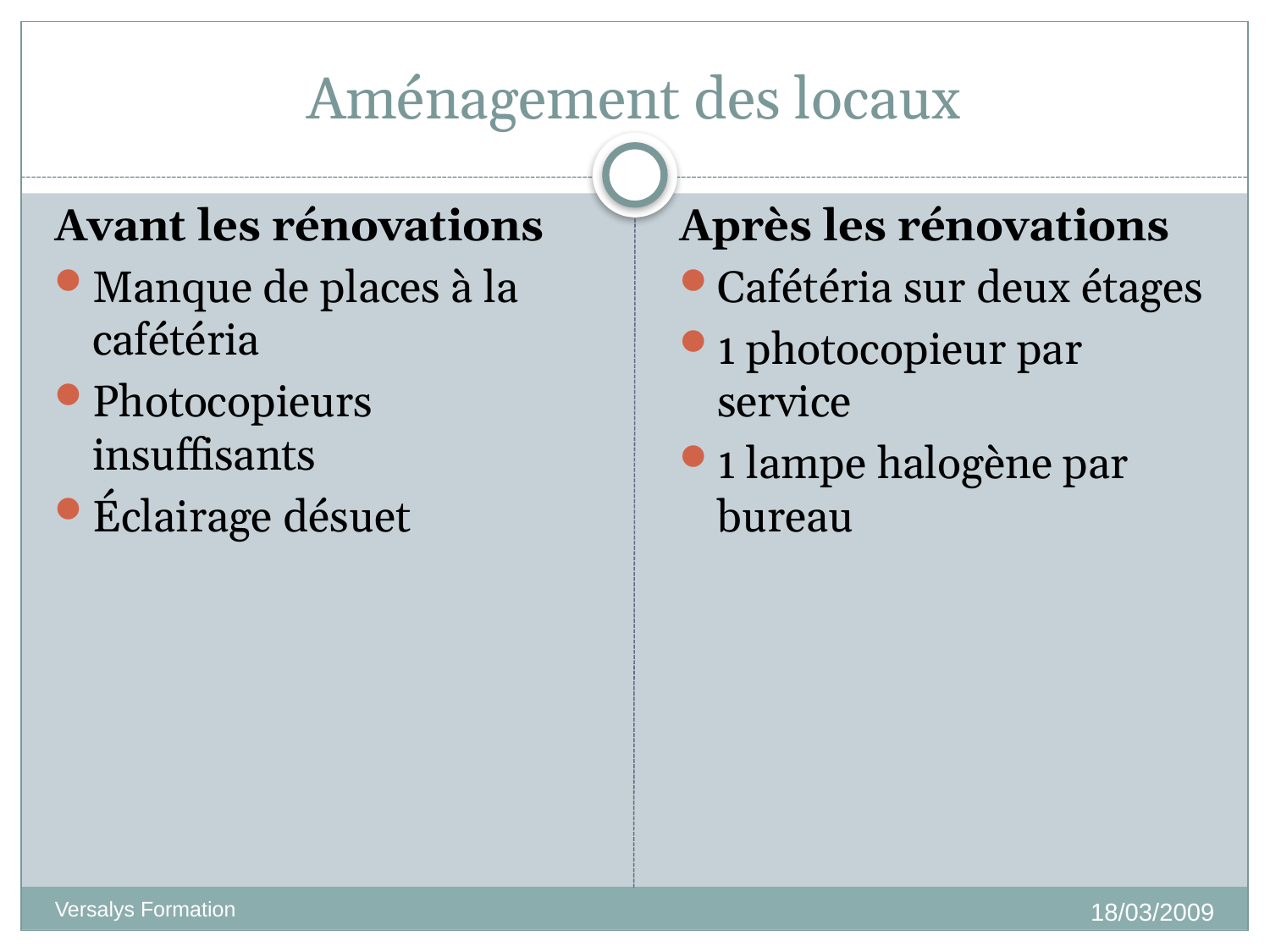

# Aménagement des locaux
Avant les rénovations
Manque de places à la cafétéria
Photocopieurs insuffisants
Éclairage désuet
Après les rénovations
Cafétéria sur deux étages
1 photocopieur par service
1 lampe halogène par bureau
18/03/2009
Versalys Formation